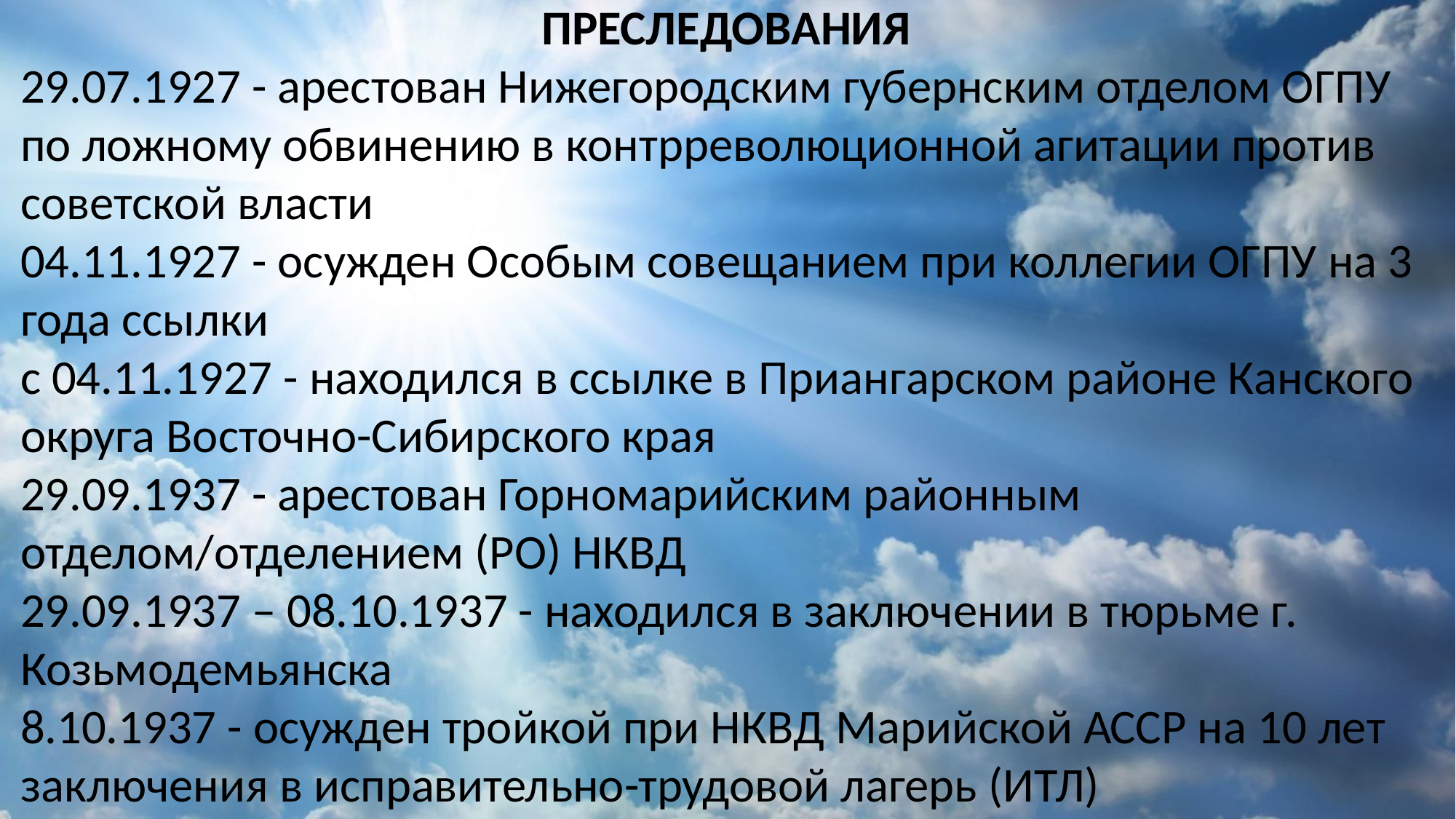

ПРЕСЛЕДОВАНИЯ
29.07.1927 - арестован Нижегородским губернским отделом ОГПУ по ложному обвинению в контрреволюционной агитации против советской власти
04.11.1927 - осужден Особым совещанием при коллегии ОГПУ на 3 года ссылки
с 04.11.1927 - находился в ссылке в Приангарском районе Канского округа Восточно-Сибирского края
29.09.1937 - арестован Горномарийским районным отделом/отделением (РО) НКВД
29.09.1937 – 08.10.1937 - находился в заключении в тюрьме г. Козьмодемьянска
8.10.1937 - осужден тройкой при НКВД Марийской АССР на 10 лет заключения в исправительно-трудовой лагерь (ИТЛ)